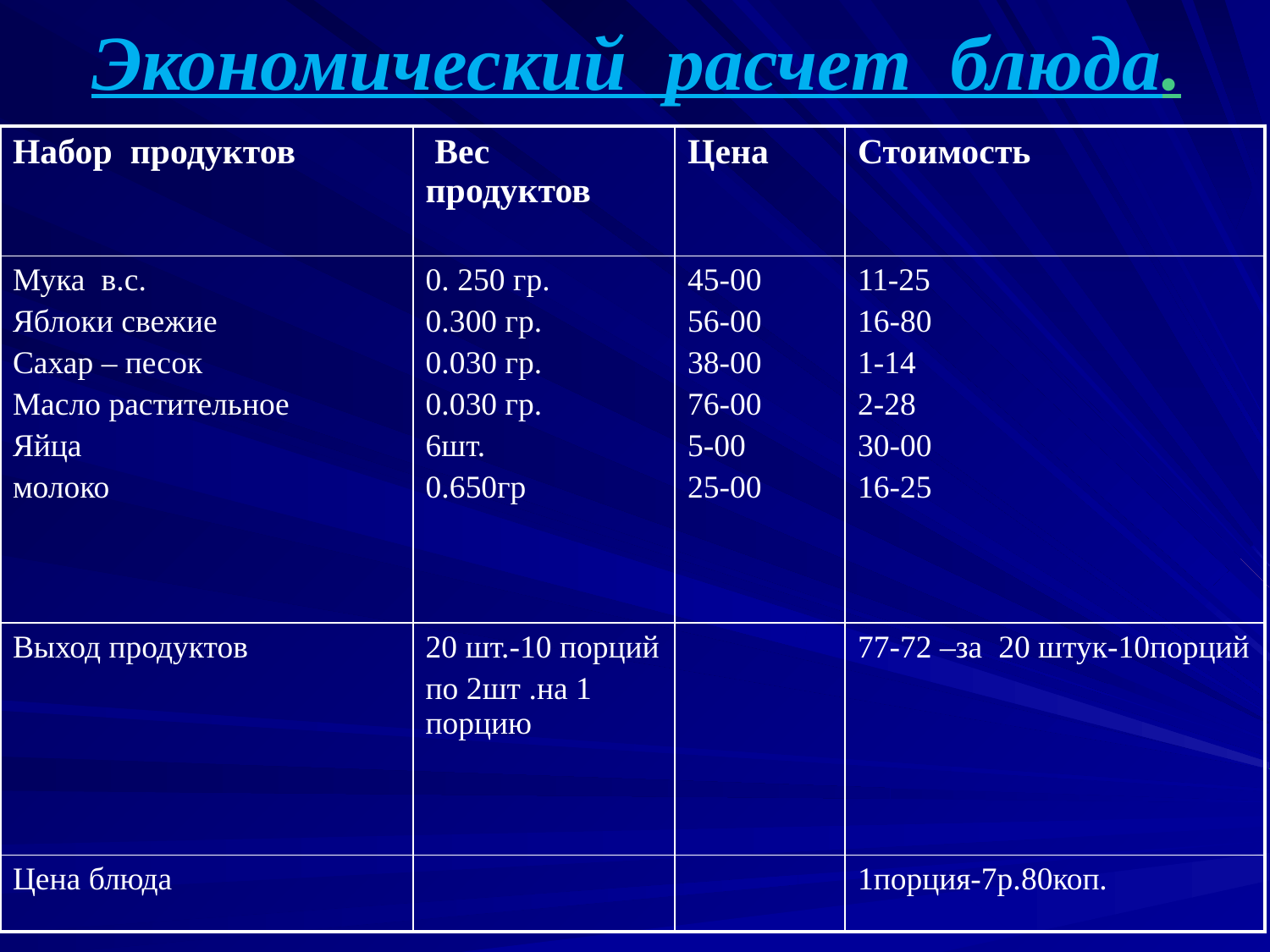

# Экономический  расчет  блюда.
| Набор продуктов | Вес продуктов | Цена | Стоимость |
| --- | --- | --- | --- |
| Мука в.с. Яблоки свежие Сахар – песок Масло растительное Яйца молоко | 0. 250 гр. 0.300 гр. 0.030 гр. 0.030 гр. 6шт. 0.650гр | 45-00 56-00 38-00 76-00 5-00 25-00 | 11-25 16-80 1-14 2-28 30-00 16-25 |
| Выход продуктов | 20 шт.-10 порций по 2шт .на 1 порцию |  | 77-72 –за 20 штук-10порций |
| Цена блюда |  |  | 1порция-7р.80коп. |